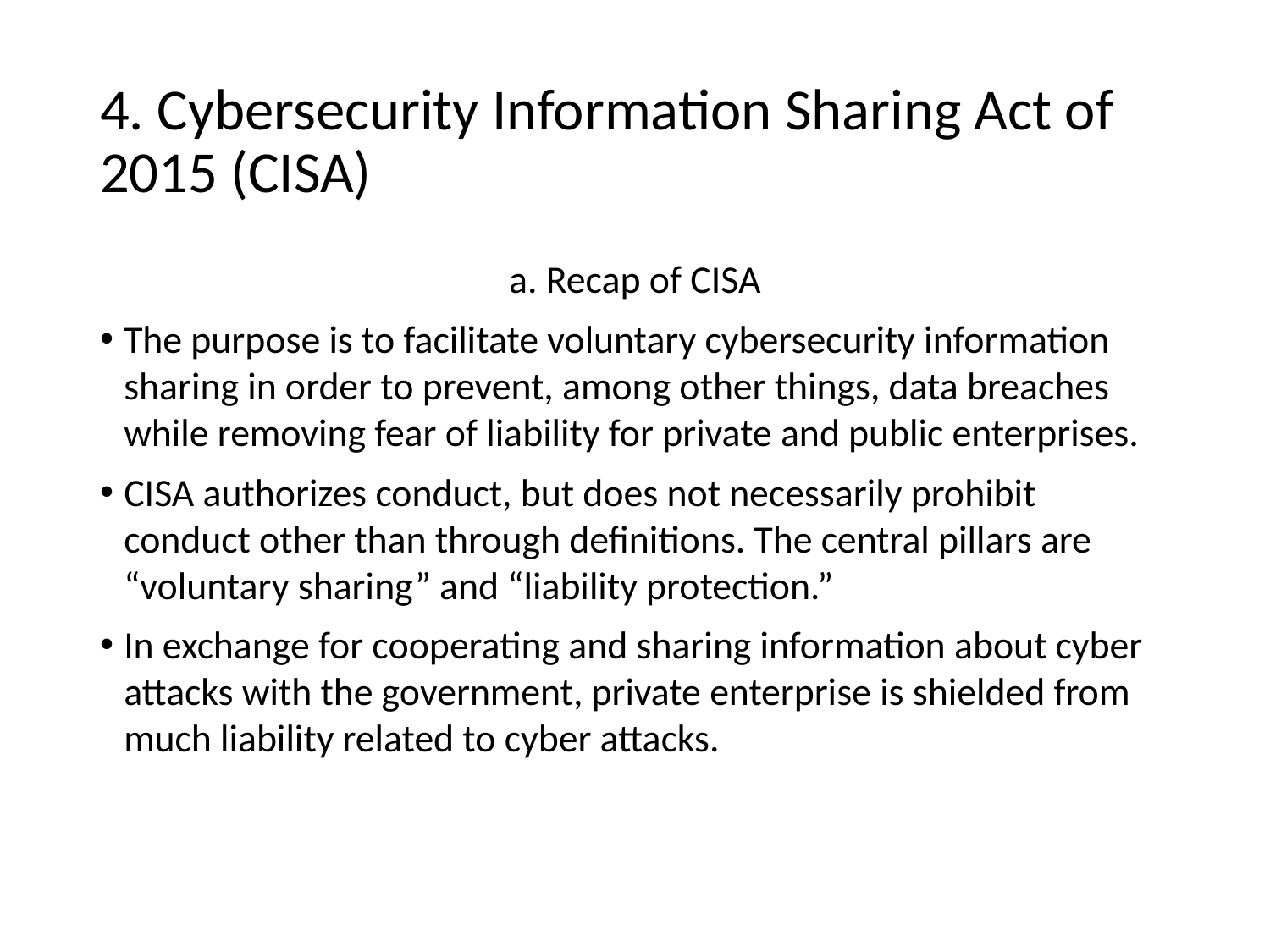

# 4. Cybersecurity Information Sharing Act of 2015 (CISA)
a. Recap of CISA
The purpose is to facilitate voluntary cybersecurity information sharing in order to prevent, among other things, data breaches while removing fear of liability for private and public enterprises.
CISA authorizes conduct, but does not necessarily prohibit conduct other than through definitions. The central pillars are “voluntary sharing” and “liability protection.”
In exchange for cooperating and sharing information about cyber attacks with the government, private enterprise is shielded from much liability related to cyber attacks.